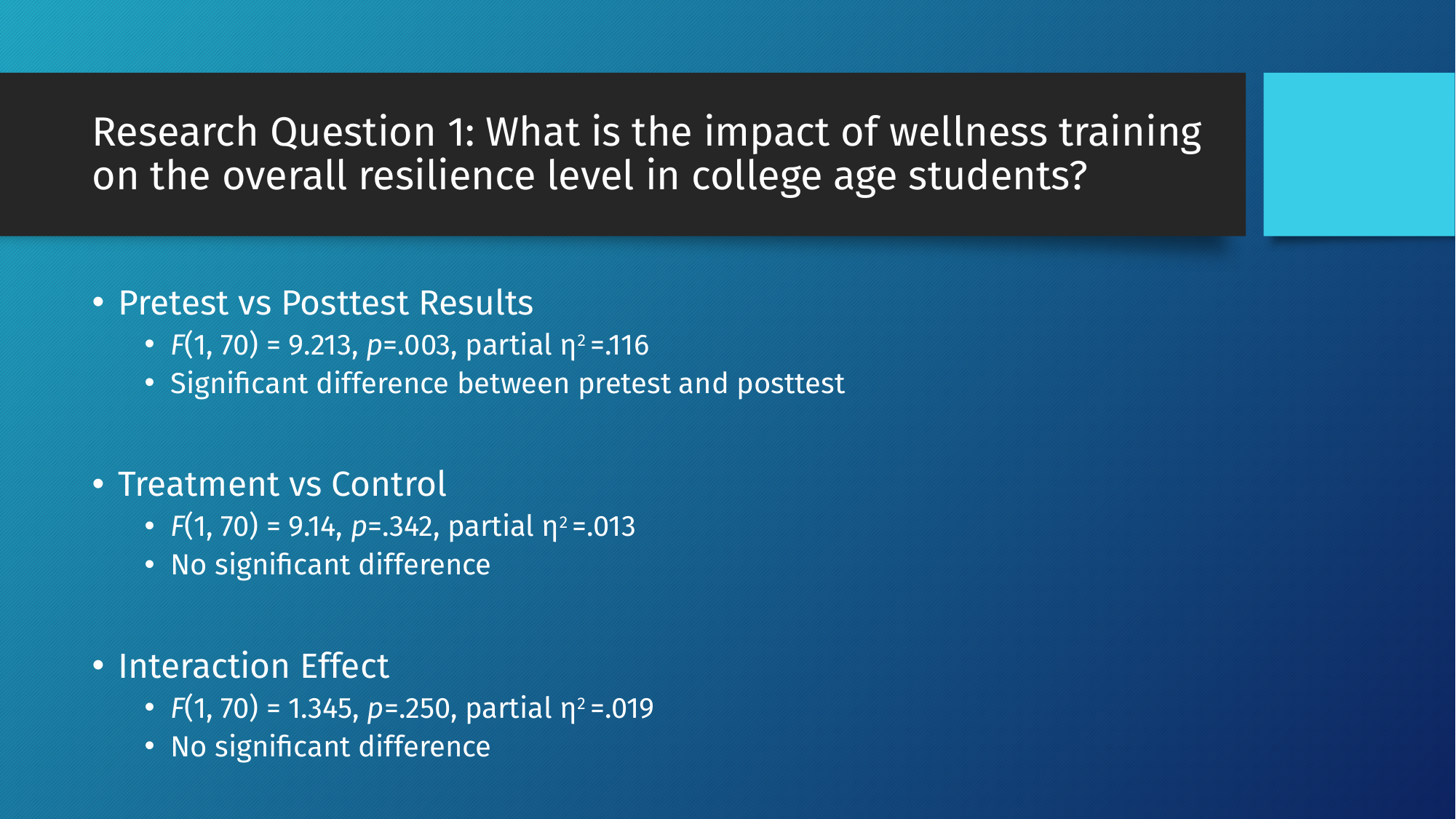

# Research Question 1: What is the impact of wellness training on the overall resilience level in college age students?
Pretest vs Posttest Results
F(1, 70) = 9.213, p=.003, partial η2 =.116
Significant difference between pretest and posttest

Treatment vs Control
F(1, 70) = 9.14, p=.342, partial η2 =.013
No significant difference

Interaction Effect
F(1, 70) = 1.345, p=.250, partial η2 =.019
No significant difference